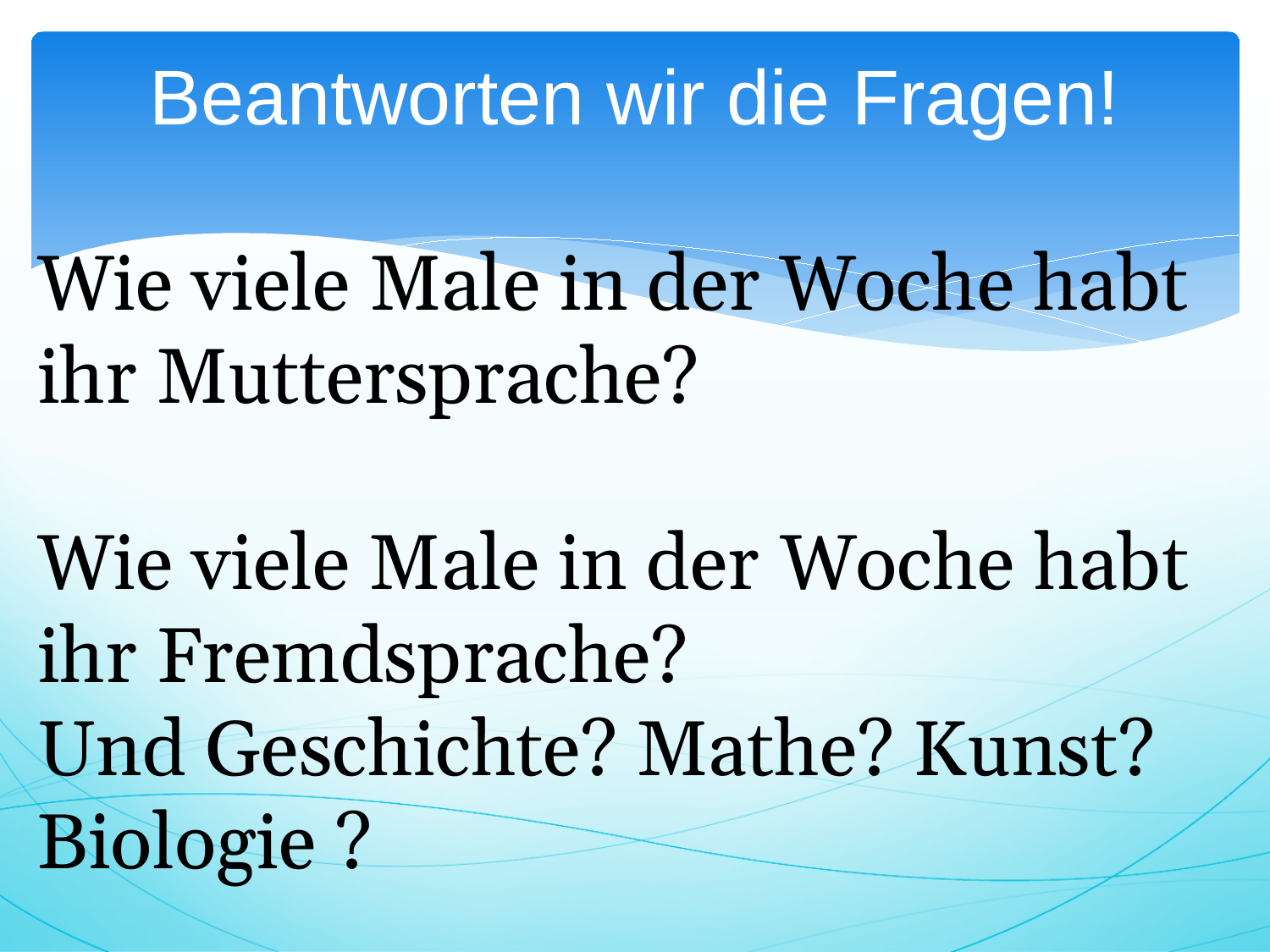

# Beantworten wir die Fragen!

Wie viele Male in der Woche habt ihr Muttersprache?
Wie viele Male in der Woche habt ihr Fremdsprache?                         Und Geschichte? Mathe? Kunst? Biologie ?